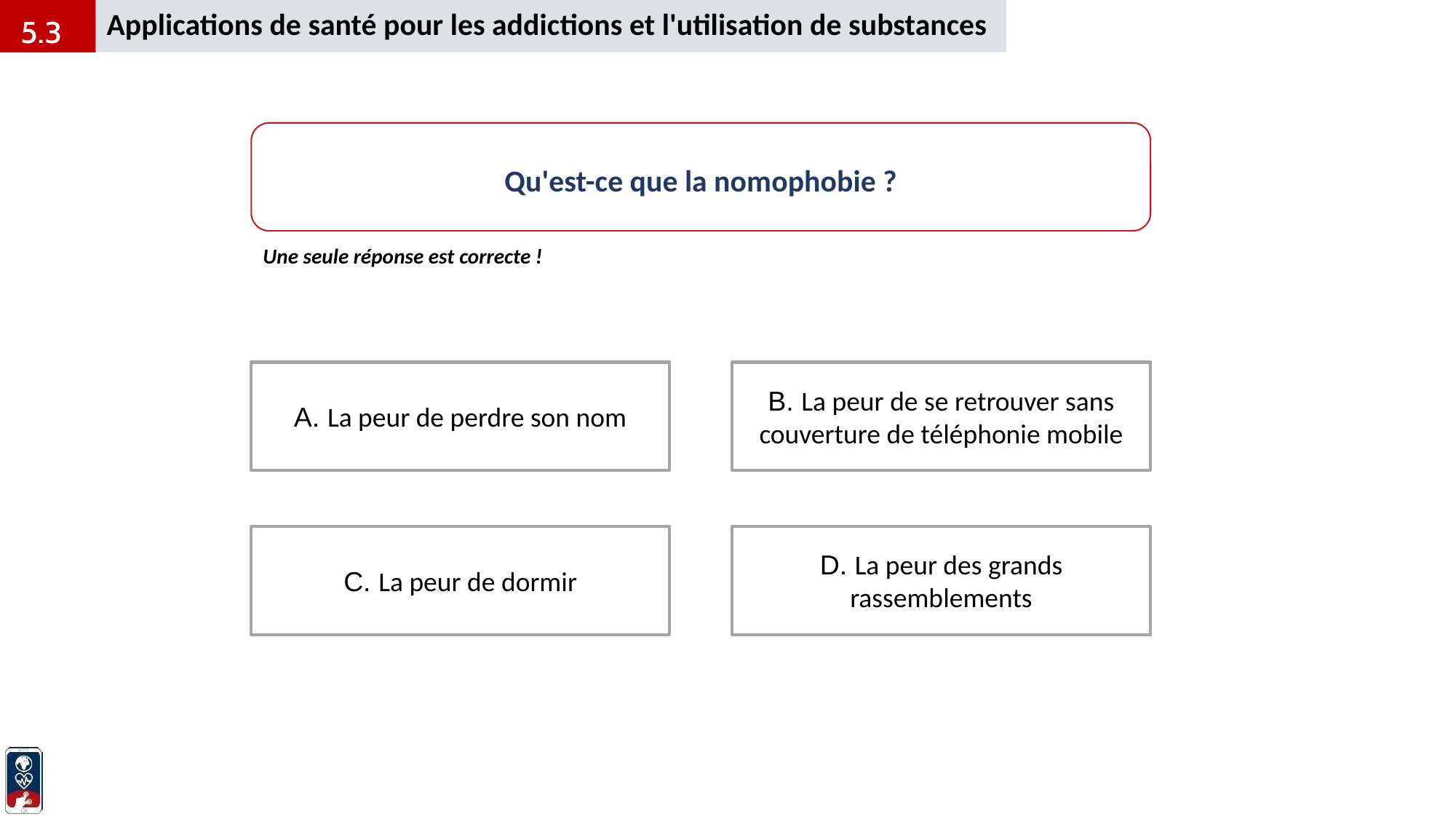

Applications de santé pour les addictions et l'utilisation de substances
5.3
Qu'est-ce que la nomophobie ?
Une seule réponse est correcte !
A. La peur de perdre son nom
B. La peur de se retrouver sans couverture de téléphonie mobile
C. La peur de dormir
D. La peur des grands rassemblements